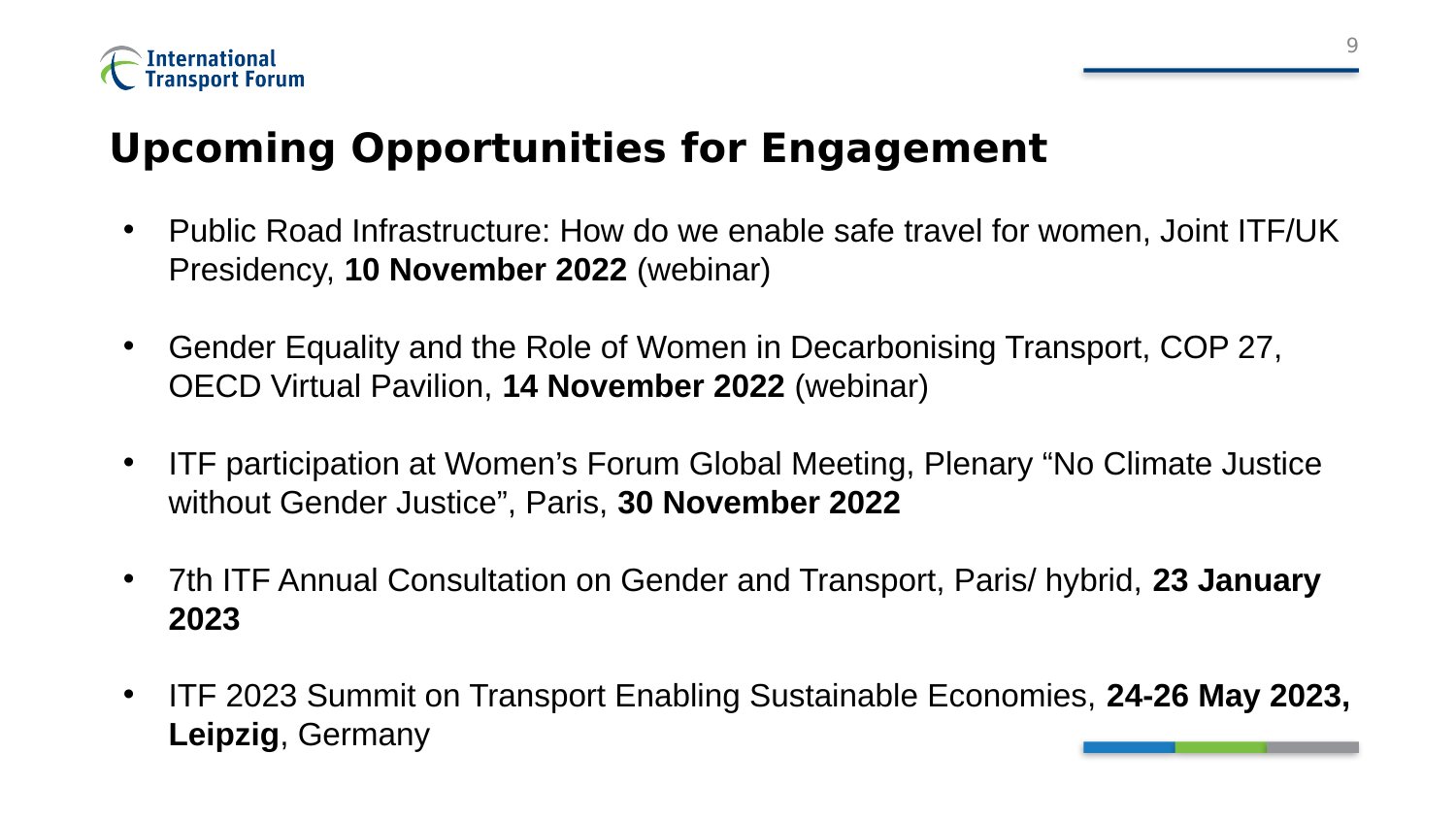

9
# Upcoming Opportunities for Engagement
Public Road Infrastructure: How do we enable safe travel for women, Joint ITF/UK Presidency, 10 November 2022 (webinar)

Gender Equality and the Role of Women in Decarbonising Transport, COP 27, OECD Virtual Pavilion, 14 November 2022 (webinar)

ITF participation at Women’s Forum Global Meeting, Plenary “No Climate Justice without Gender Justice”, Paris, 30 November 2022

7th ITF Annual Consultation on Gender and Transport, Paris/ hybrid, 23 January 2023

ITF 2023 Summit on Transport Enabling Sustainable Economies, 24-26 May 2023, Leipzig, Germany